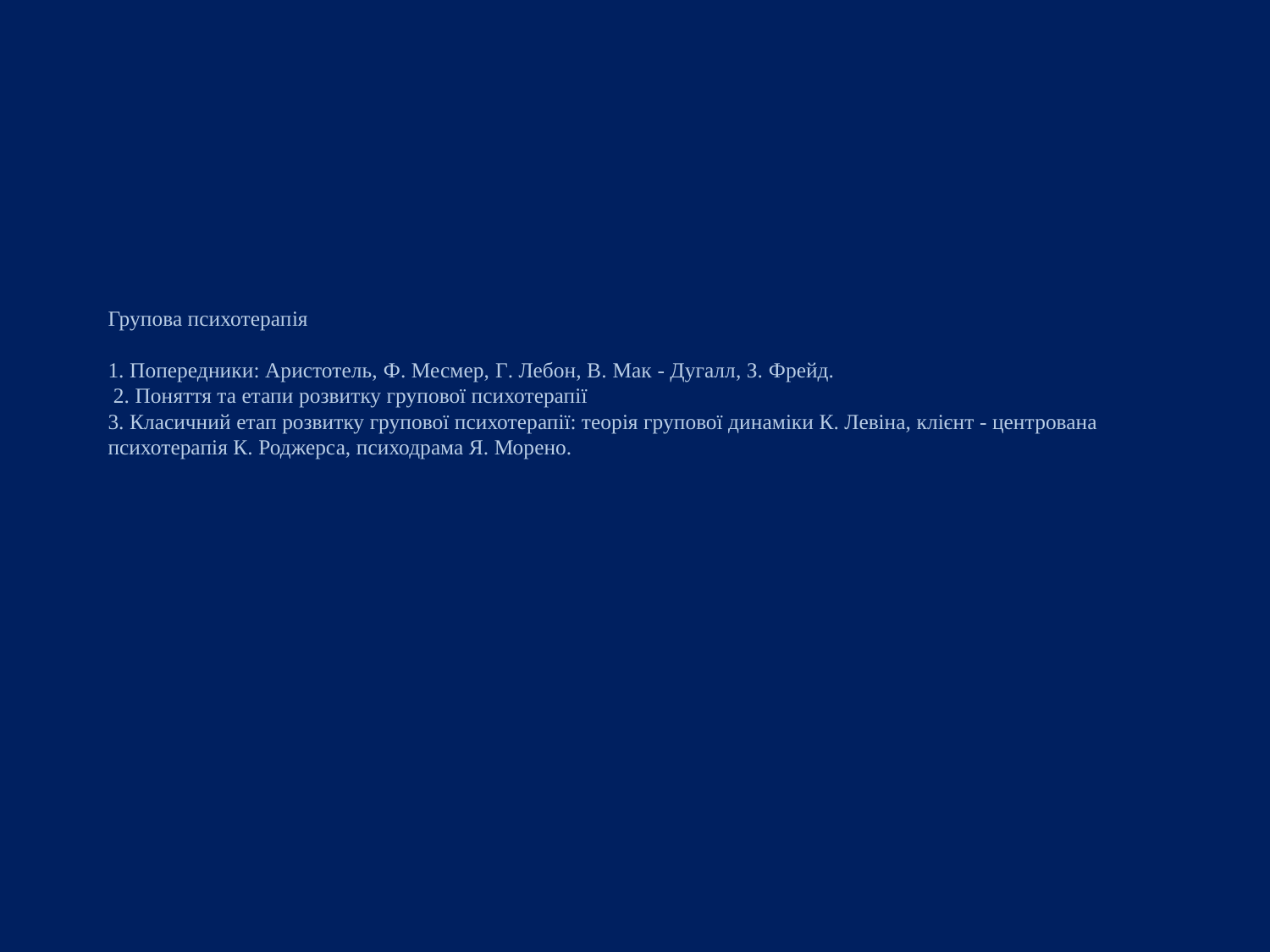

# Групова психотерапія 1. Попередники: Аристотель, Ф. Месмер, Г. Лебон, В. Мак - Дугалл, З. Фрейд. 2. Поняття та етапи розвитку групової психотерапії 3. Класичний етап розвитку групової психотерапії: теорія групової динаміки К. Левіна, клієнт - центрована психотерапія К. Роджерса, психодрама Я. Морено.